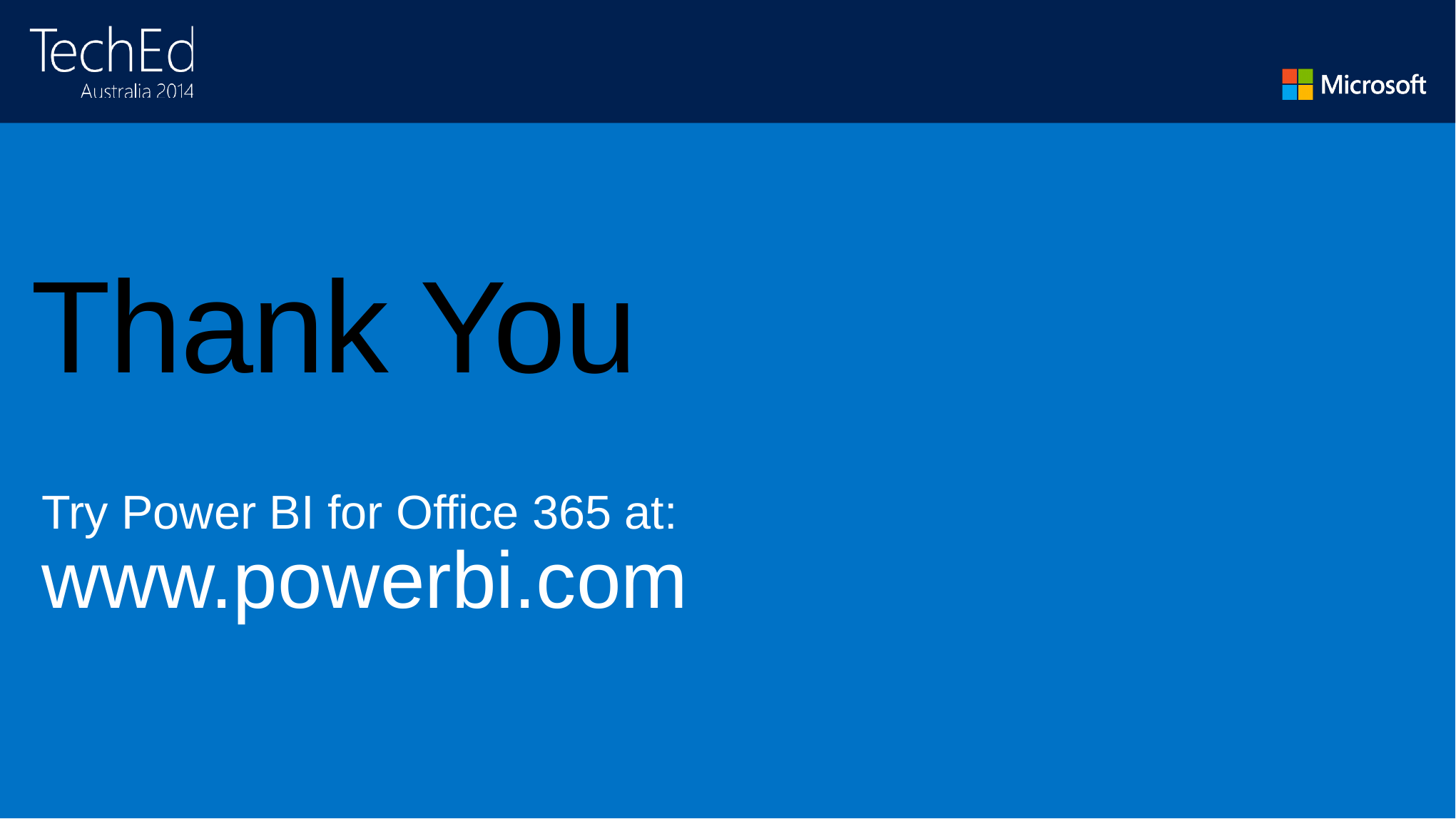

# Thank You

Try Power BI for Office 365 at:
www.powerbi.com